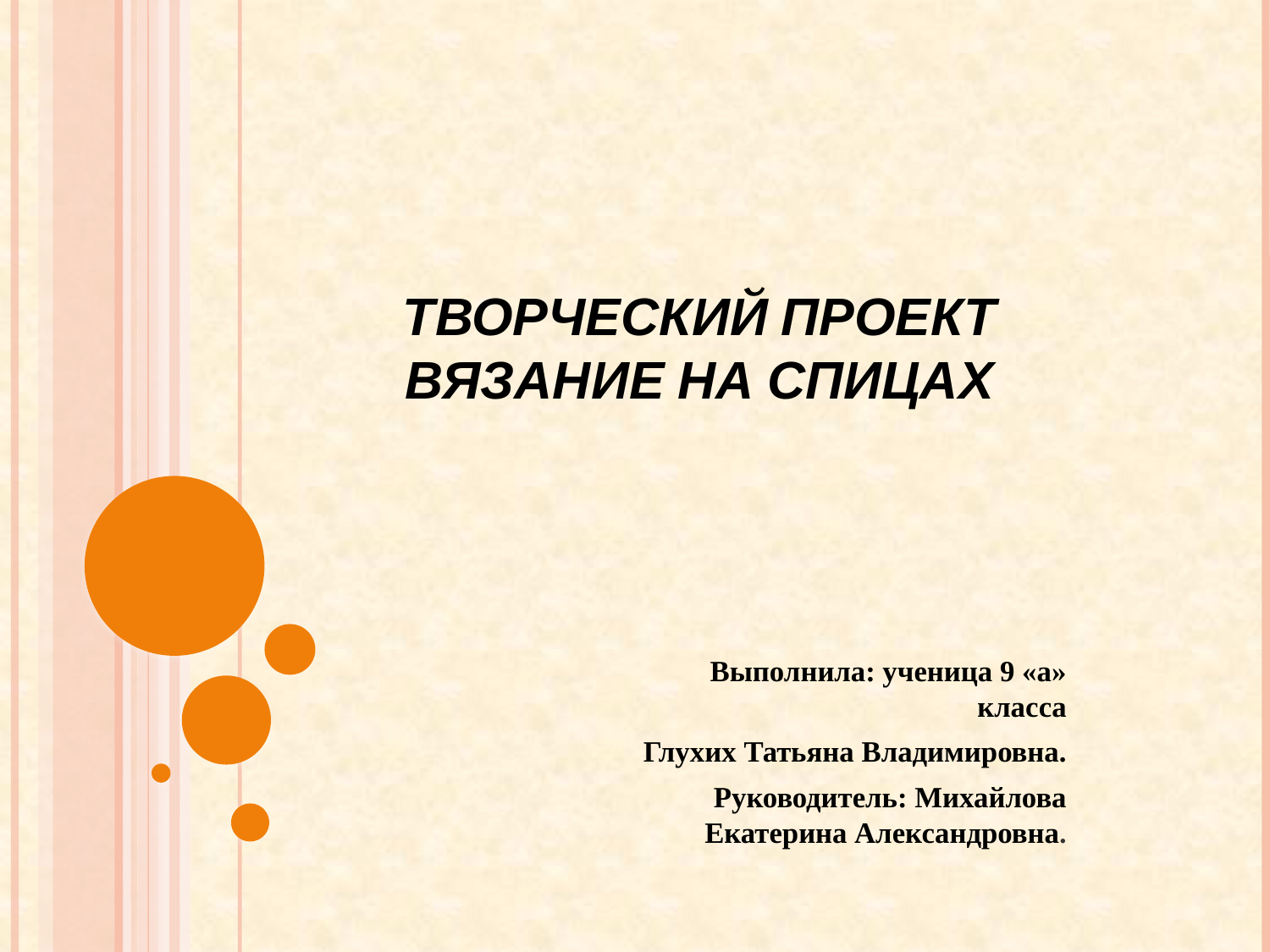

# Творческий проект вязание на спицах
Выполнила: ученица 9 «а» класса
Глухих Татьяна Владимировна.
Руководитель: Михайлова Екатерина Александровна.